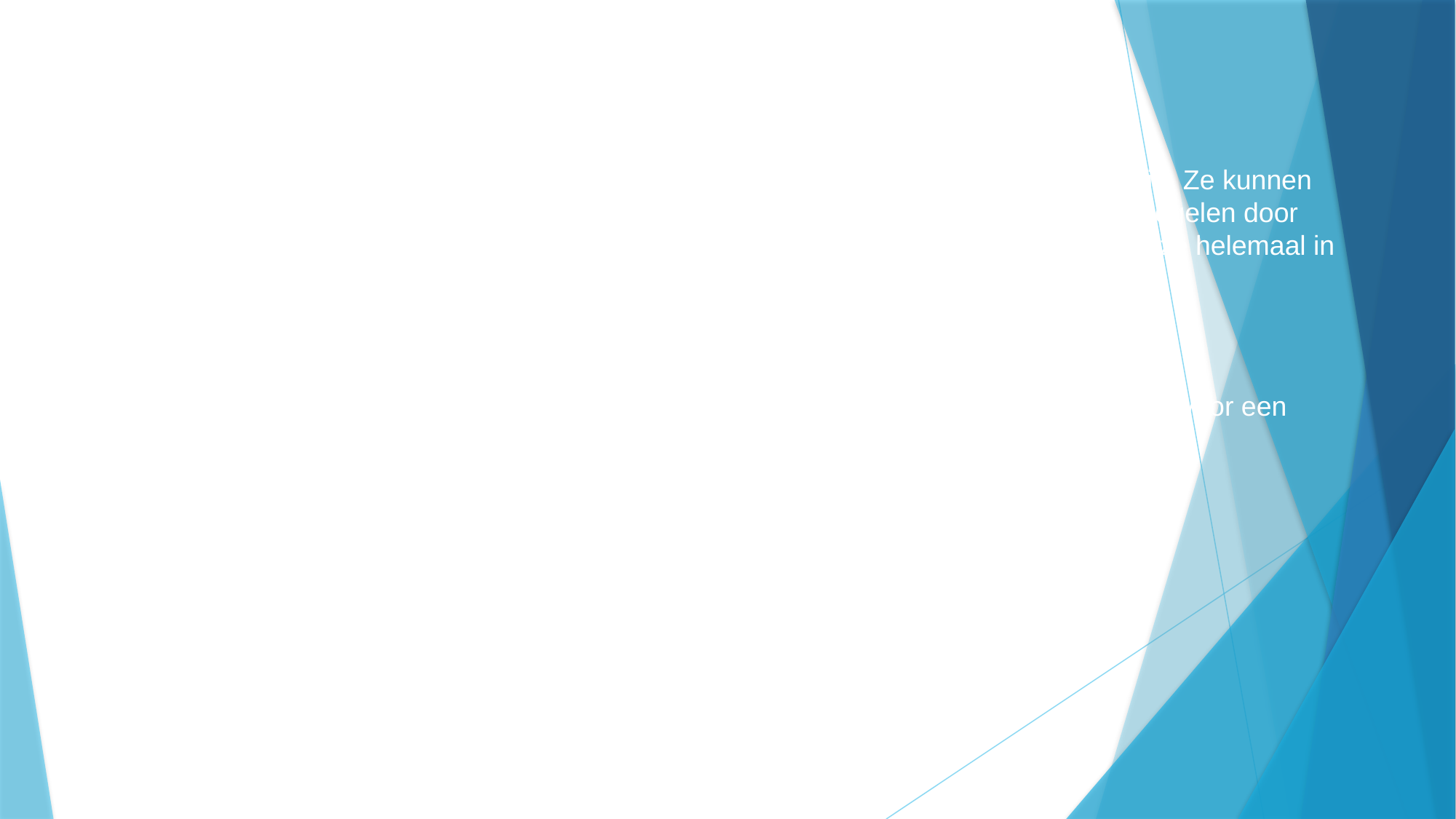

# Kunstmatige opfok
Kuikens mogen pas uit de broedmachine worden geplaatst als ze volledig gedroogd zijn. Ze kunnen dan in een opfokbak geplaatst worden, een goede temperatuur is belangrijk en kun je regelen door middel van een warmtelamp. De temperatuur mag elke wek een beetje dalen en zodra ze helemaal in de veren zitten mogen ze onder de warmtelamp vandaan. Houtkrullen is een geschikte bodembedekking.

Eenden mogen pas toegang tot een vijver krijgen als hun stuitklier gaat werken, dit zorgt voor een vetlaag en een waterafstotend verenpak.